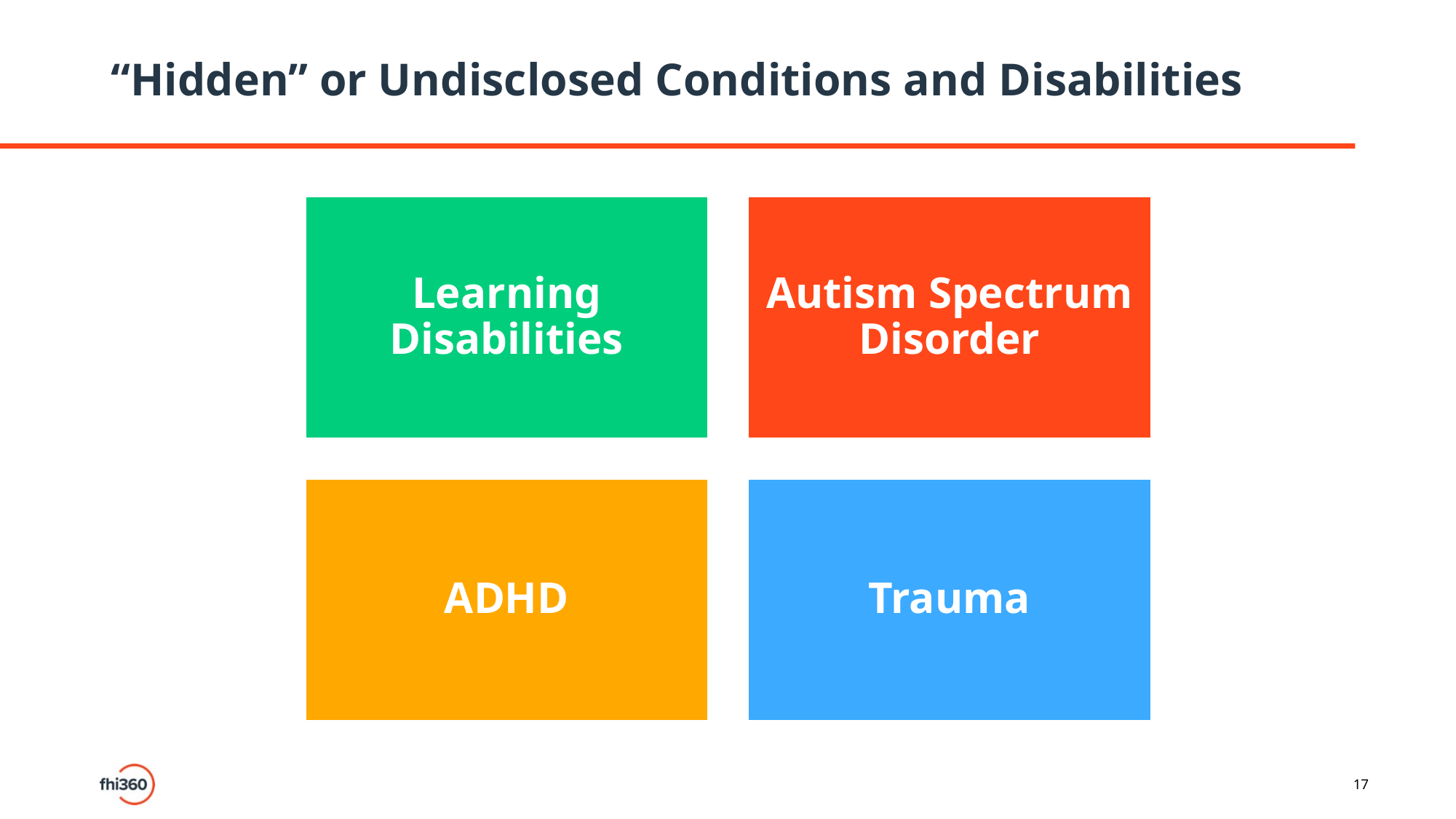

# “Hidden” or Undisclosed Conditions and Disabilities
Learning Disabilities
Autism Spectrum Disorder
ADHD
Trauma